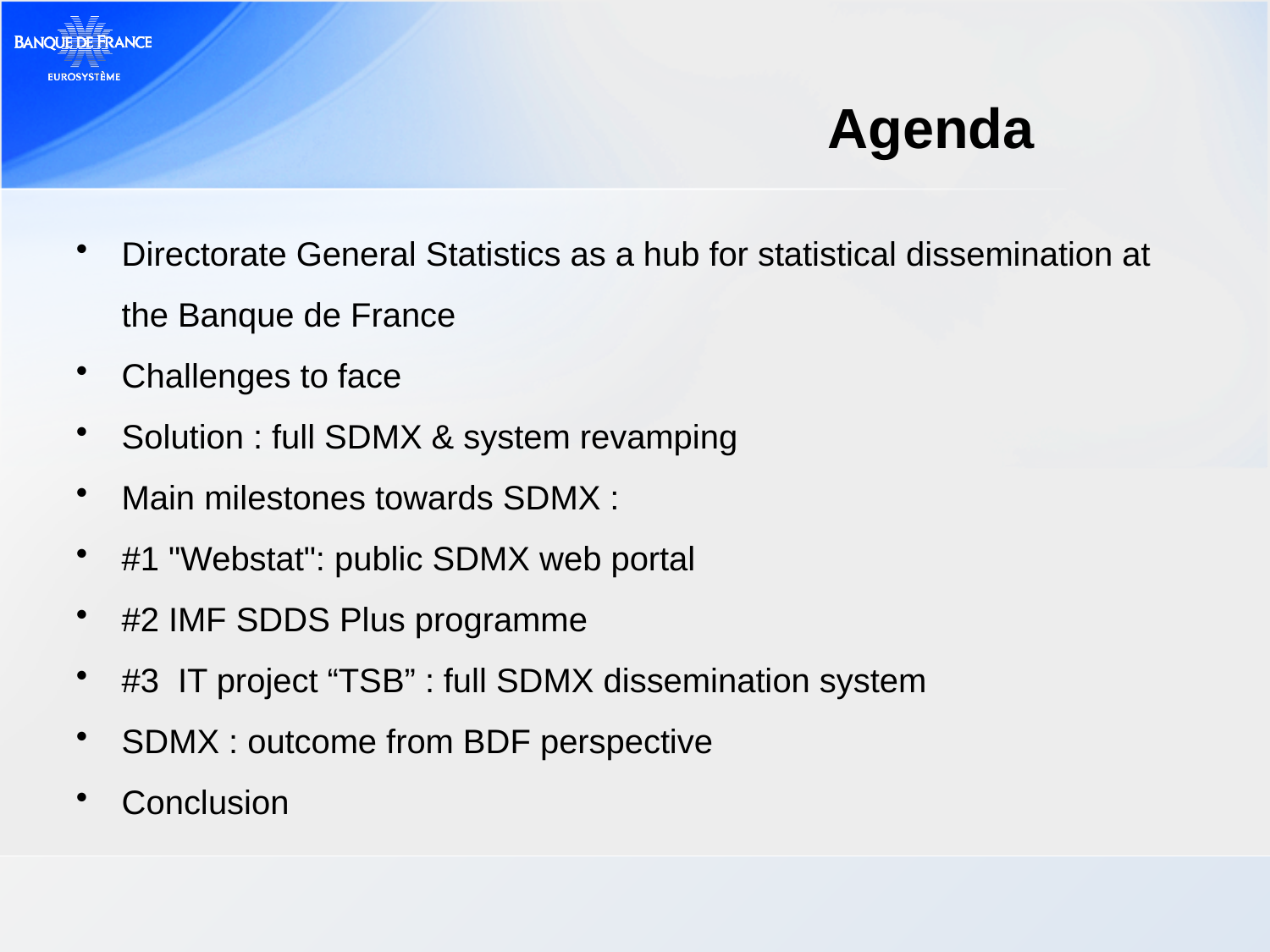

# Agenda
Directorate General Statistics as a hub for statistical dissemination at the Banque de France
Challenges to face
Solution : full SDMX & system revamping
Main milestones towards SDMX :
#1 "Webstat": public SDMX web portal
#2 IMF SDDS Plus programme
#3  IT project “TSB” : full SDMX dissemination system
SDMX : outcome from BDF perspective
Conclusion